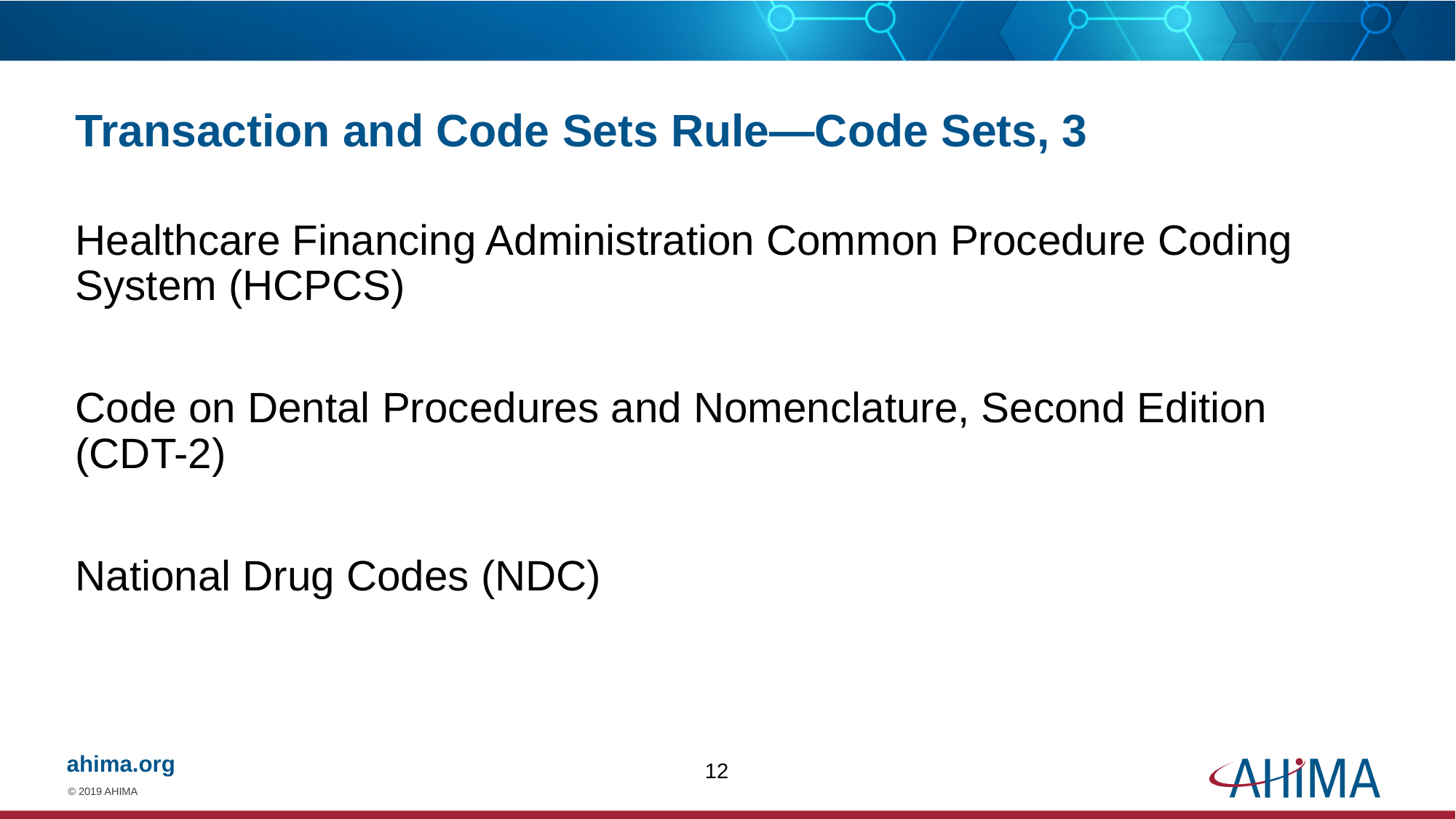

# Transaction and Code Sets Rule—Code Sets, 3
Healthcare Financing Administration Common Procedure Coding System (HCPCS)

Code on Dental Procedures and Nomenclature, Second Edition (CDT-2)

National Drug Codes (NDC)